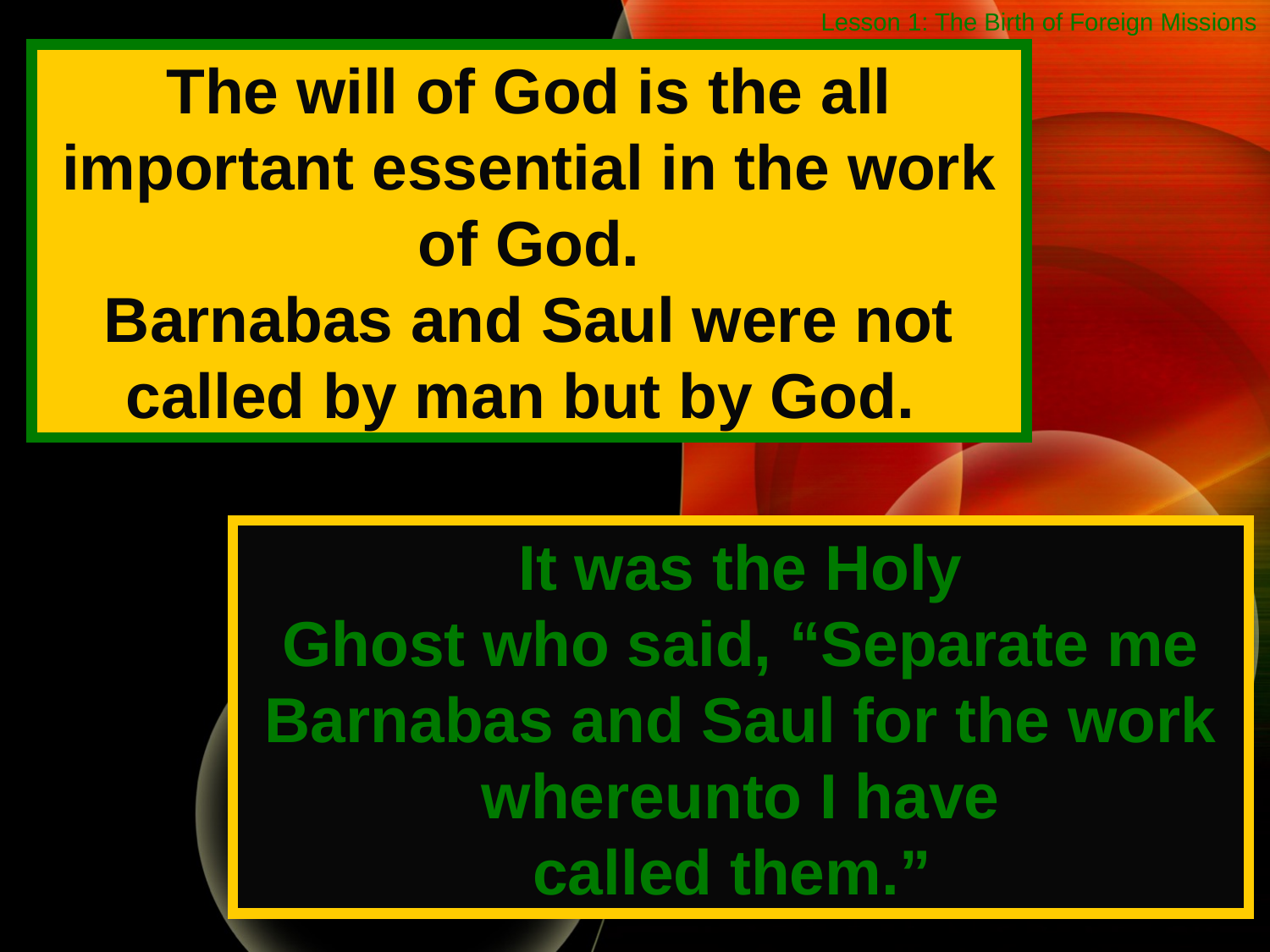

Lesson 1: The Birth of Foreign Missions
The will of God is the all important essential in the work of God.
Barnabas and Saul were not called by man but by God.
It was the Holy
Ghost who said, “Separate me Barnabas and Saul for the work whereunto I have
called them.”